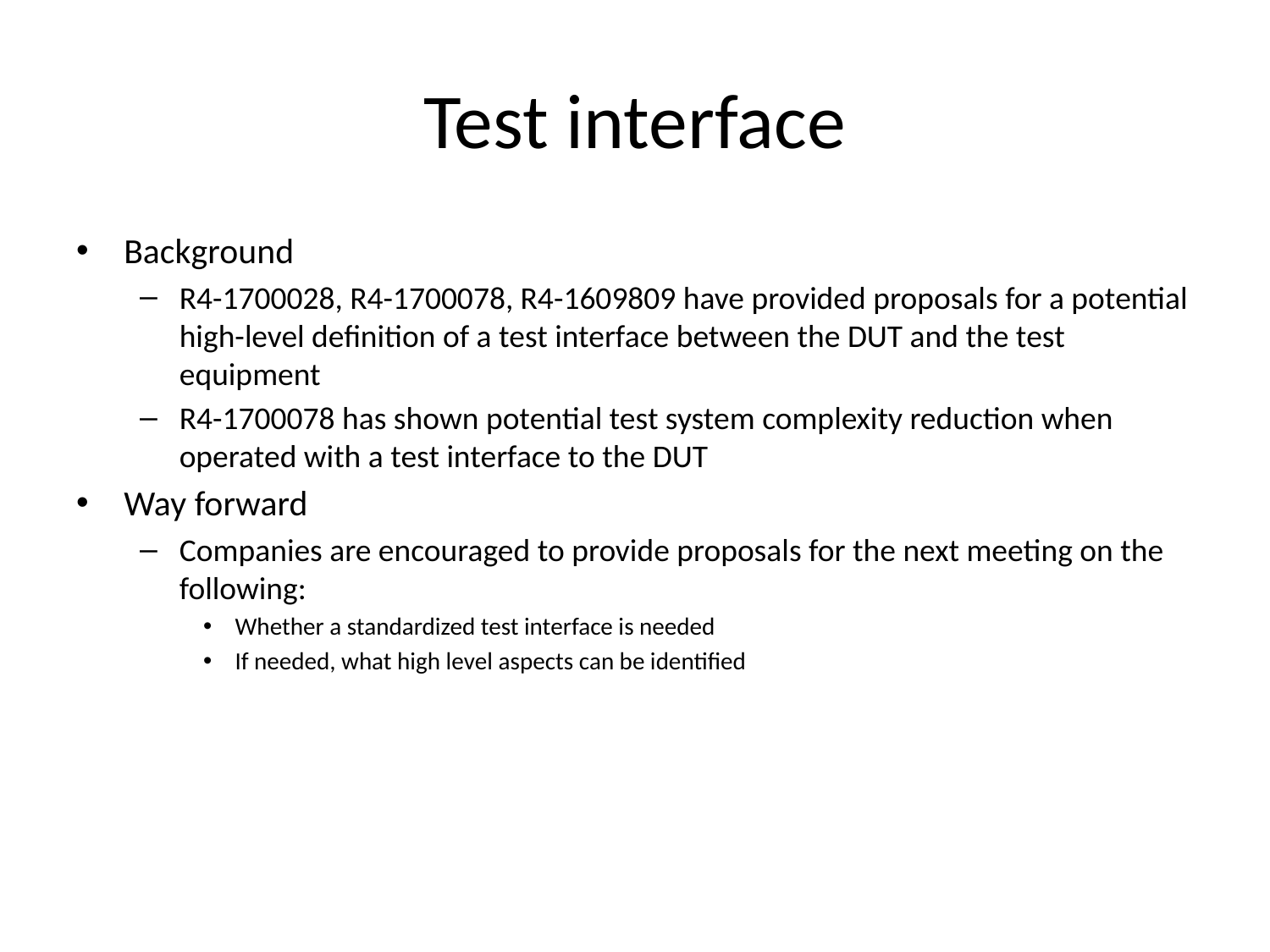

# Test interface
Background
R4-1700028, R4-1700078, R4-1609809 have provided proposals for a potential high-level definition of a test interface between the DUT and the test equipment
R4-1700078 has shown potential test system complexity reduction when operated with a test interface to the DUT
Way forward
Companies are encouraged to provide proposals for the next meeting on the following:
Whether a standardized test interface is needed
If needed, what high level aspects can be identified